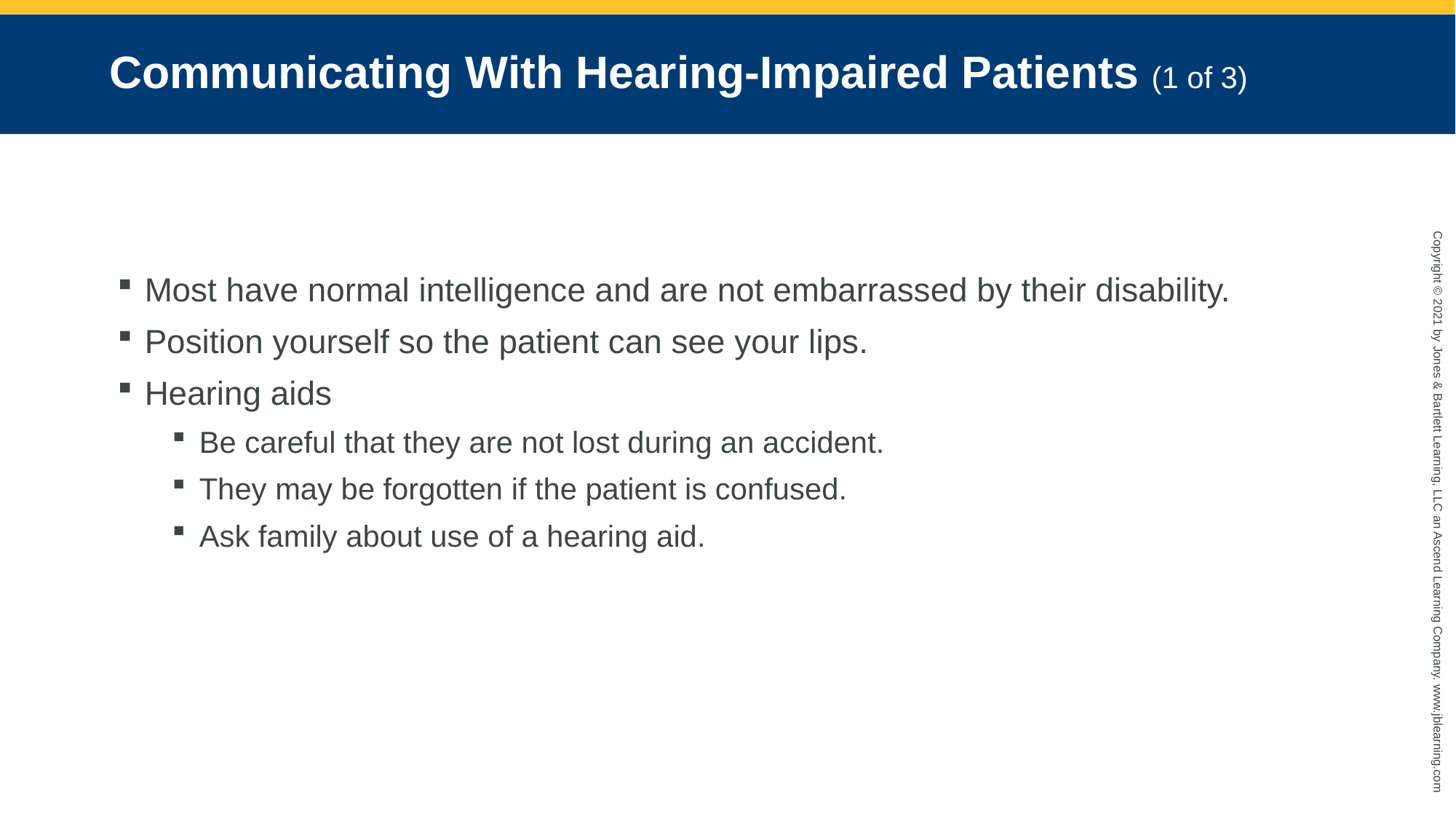

# Communicating With Hearing-Impaired Patients (1 of 3)
Most have normal intelligence and are not embarrassed by their disability.
Position yourself so the patient can see your lips.
Hearing aids
Be careful that they are not lost during an accident.
They may be forgotten if the patient is confused.
Ask family about use of a hearing aid.